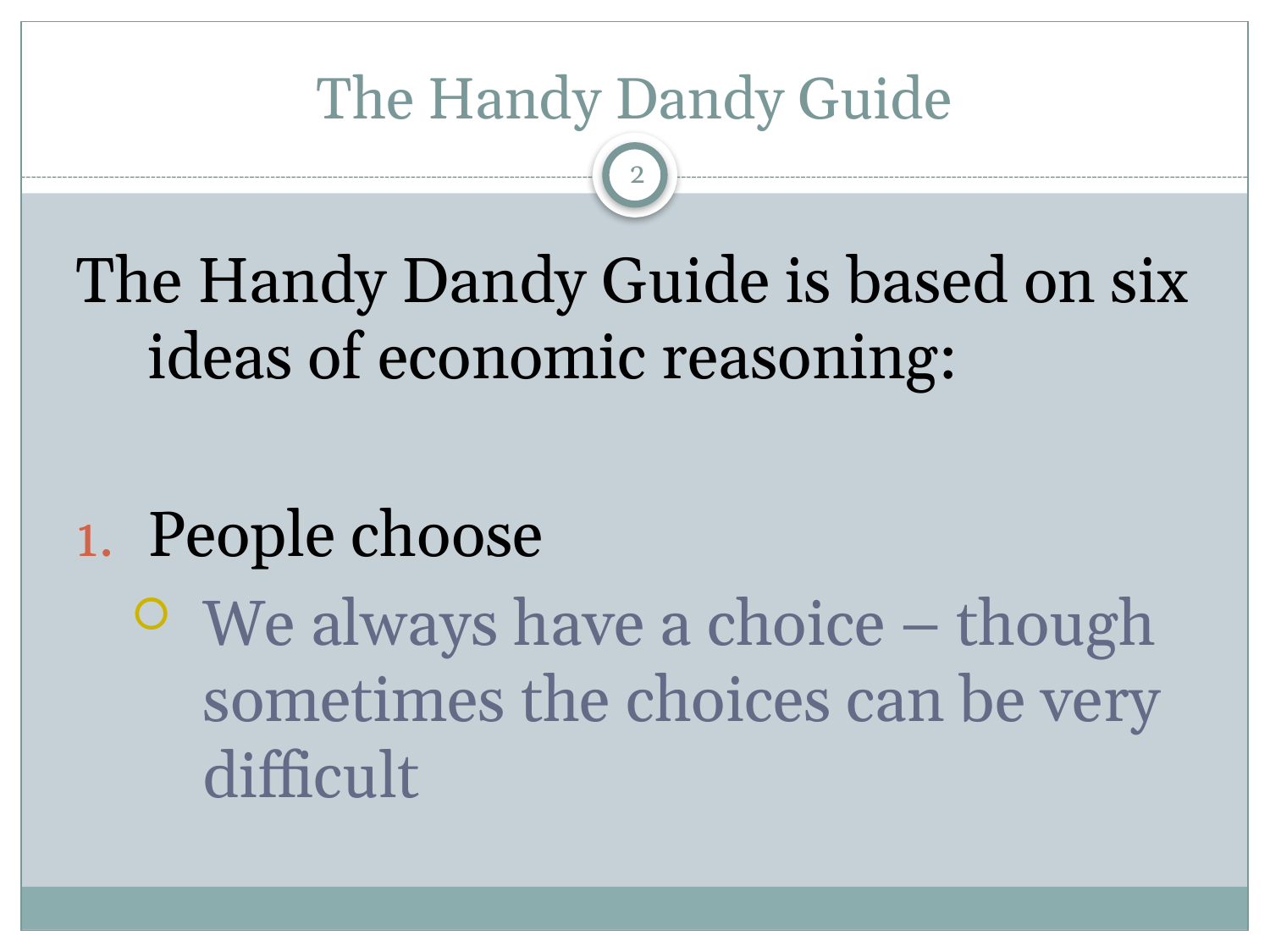

# The Handy Dandy Guide
2
The Handy Dandy Guide is based on six ideas of economic reasoning:

People choose
We always have a choice – though sometimes the choices can be very difficult